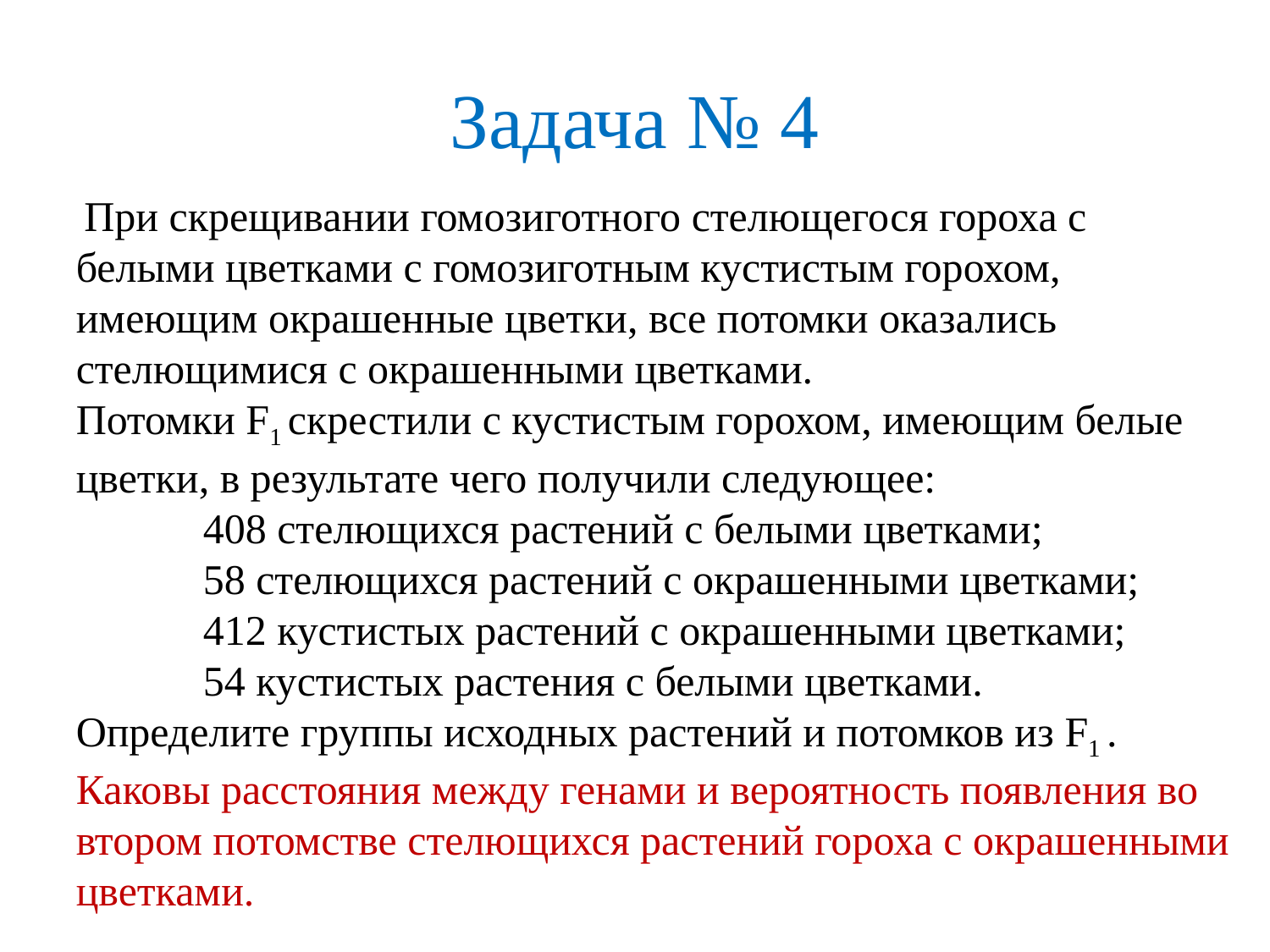

# Задача № 4
 При скрещивании гомозиготного стелющегося гороха с белыми цветками с гомозиготным кустистым горохом, имеющим окрашенные цветки, все потомки оказались стелющимися с окрашенными цветками.
Потомки F1 скрестили с кустистым горохом, имеющим белые цветки, в результате чего получили следующее:
	408 стелющихся растений с белыми цветками;
	58 стелющихся растений с окрашенными цветками;
	412 кустистых растений с окрашенными цветками;
	54 кустистых растения с белыми цветками.
Определите группы исходных растений и потомков из F1 . Каковы расстояния между генами и вероятность появления во втором потомстве стелющихся растений гороха с окрашенными цветками.